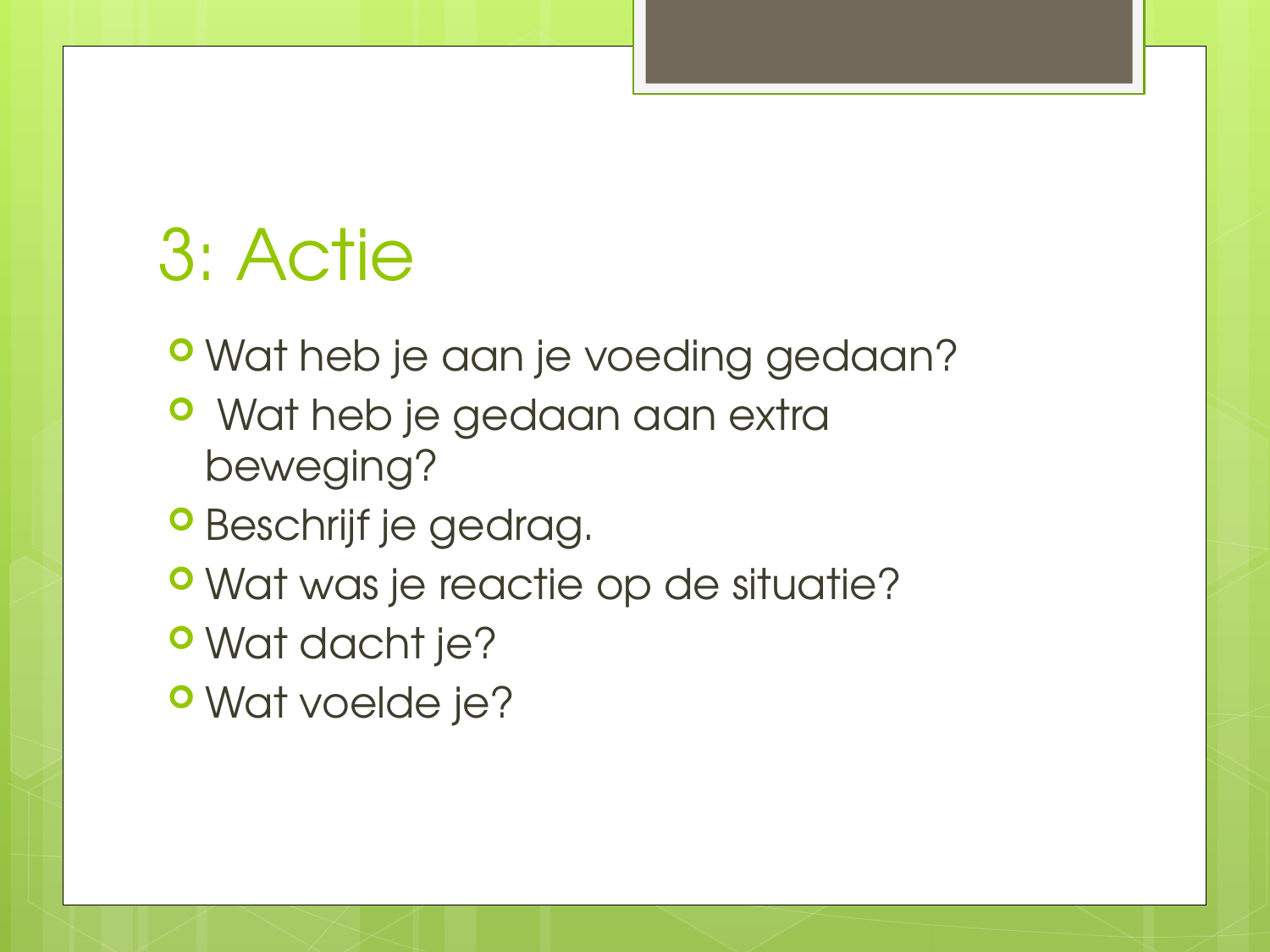

# 3: Actie
Wat heb je aan je voeding gedaan?
 Wat heb je gedaan aan extra beweging?
Beschrijf je gedrag.
Wat was je reactie op de situatie?
Wat dacht je?
Wat voelde je?